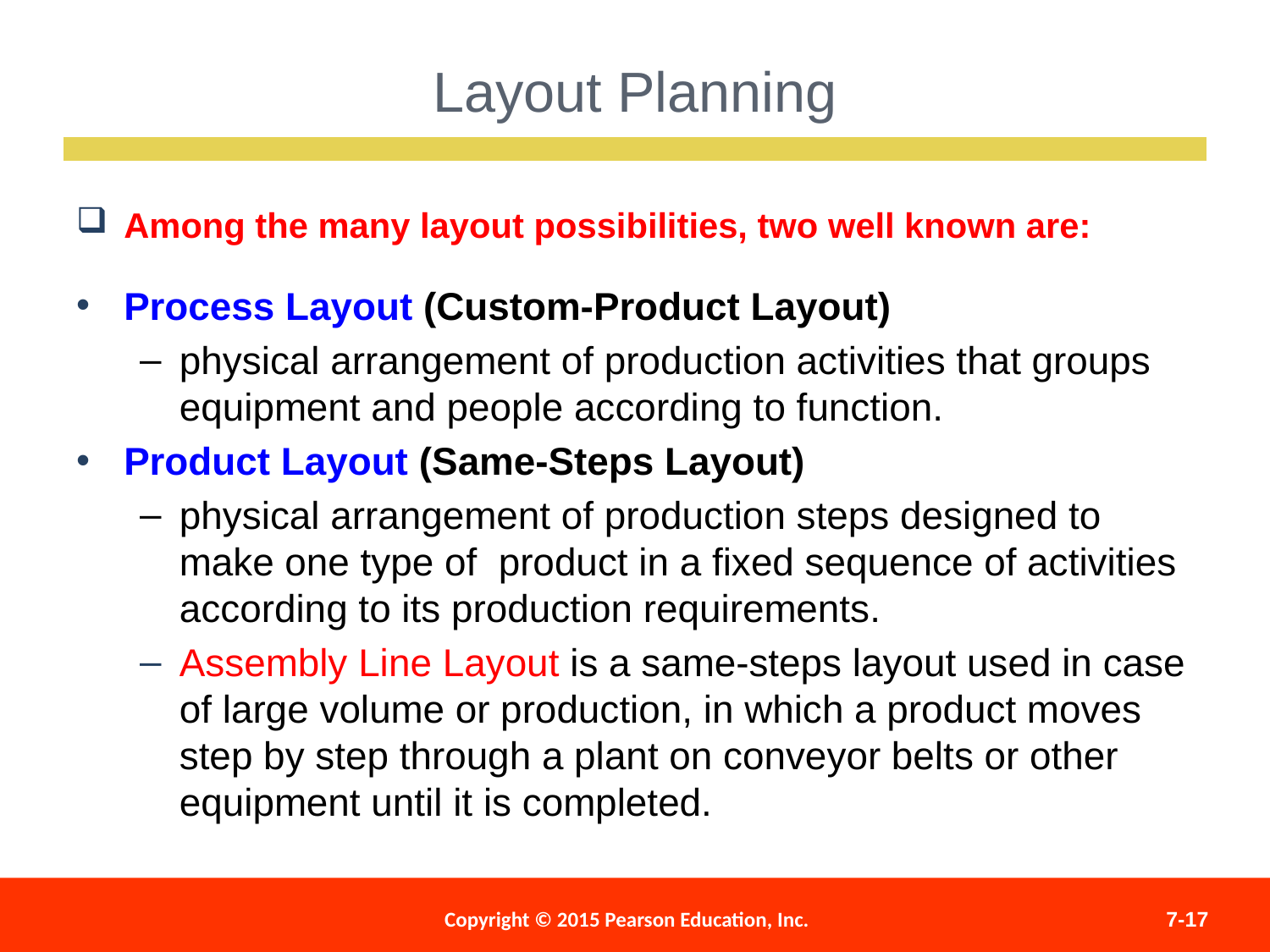

Layout Planning
Among the many layout possibilities, two well known are:

Process Layout (Custom-Product Layout)
physical arrangement of production activities that groups equipment and people according to function.
Product Layout (Same-Steps Layout)
physical arrangement of production steps designed to make one type of  product in a fixed sequence of activities according to its production requirements.
Assembly Line Layout is a same-steps layout used in case of large volume or production, in which a product moves step by step through a plant on conveyor belts or other equipment until it is completed.